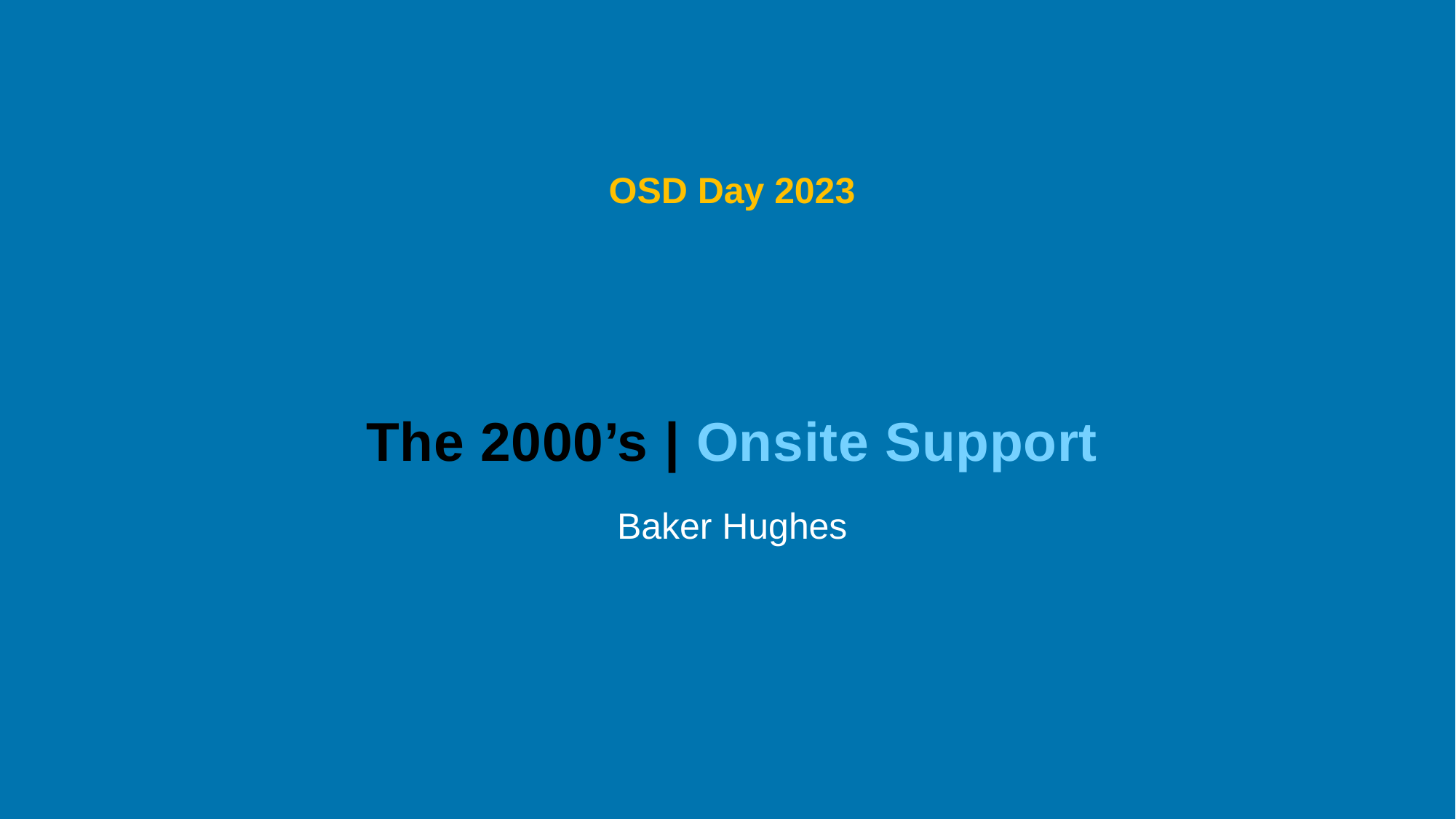

OSD Day 2023
# The 2000’s | Onsite Support
Baker Hughes